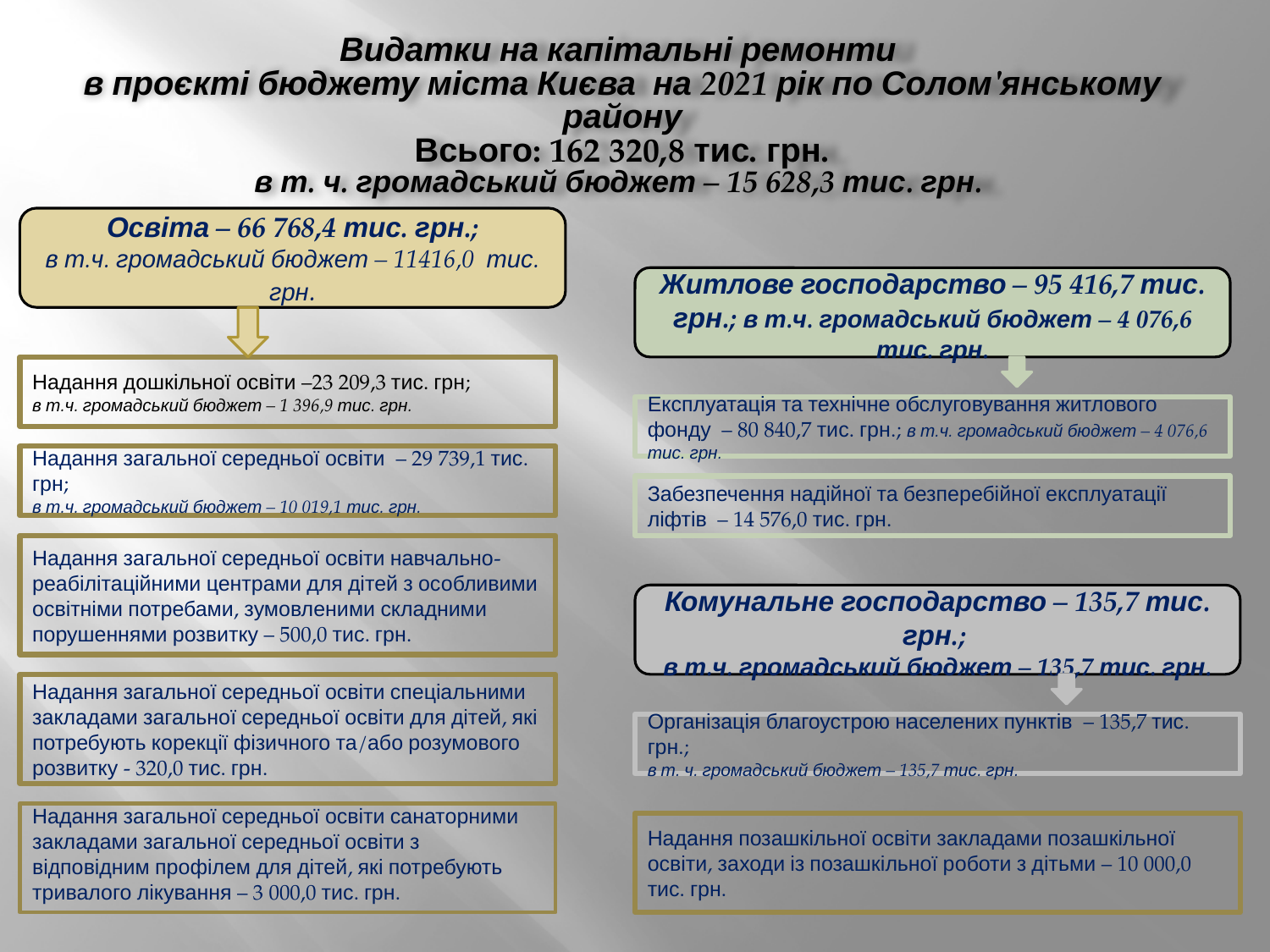

# Видатки на капітальні ремонти в проєкті бюджету міста Києва  на 2021 рік по Солом'янському району Всього: 162 320,8 тис. грн. в т. ч. громадський бюджет – 15 628,3 тис. грн.

Освіта – 66 768,4 тис. грн.;
в т.ч. громадський бюджет – 11416,0  тис. грн.

Житлове господарство – 95 416,7 тис. грн.; в т.ч. громадський бюджет – 4 076,6 тис. грн.

Надання дошкільної освіти –23 209,3 тис. грн;
в т.ч. громадський бюджет – 1 396,9 тис. грн.

Експлуатація та технічне обслуговування житлового фонду  – 80 840,7 тис. грн.; в т.ч. громадський бюджет – 4 076,6 тис. грн.
Надання загальної середньої освіти  – 29 739,1 тис. грн;
в т.ч. громадський бюджет – 10 019,1 тис. грн.
Забезпечення надійної та безперебійної експлуатації ліфтів  – 14 576,0 тис. грн.

Надання загальної середньої освіти навчально-реабілітаційними центрами для дітей з особливими освітніми потребами, зумовленими складними порушеннями розвитку – 500,0 тис. грн.

Комунальне господарство – 135,7 тис. грн.;
в т.ч. громадський бюджет – 135,7 тис. грн.

Надання загальної середньої освіти спеціальними закладами загальної середньої освіти для дітей, які потребують корекції фізичного та/або розумового розвитку - 320,0 тис. грн.

Організація благоустрою населених пунктів  – 135,7 тис. грн.;
в т. ч. громадський бюджет – 135,7 тис. грн.

Надання загальної середньої освіти санаторними закладами загальної середньої освіти з відповідним профілем для дітей, які потребують тривалого лікування – 3 000,0 тис. грн.

Надання позашкільної освіти закладами позашкільної освіти, заходи із позашкільної роботи з дітьми – 10 000,0 тис. грн.